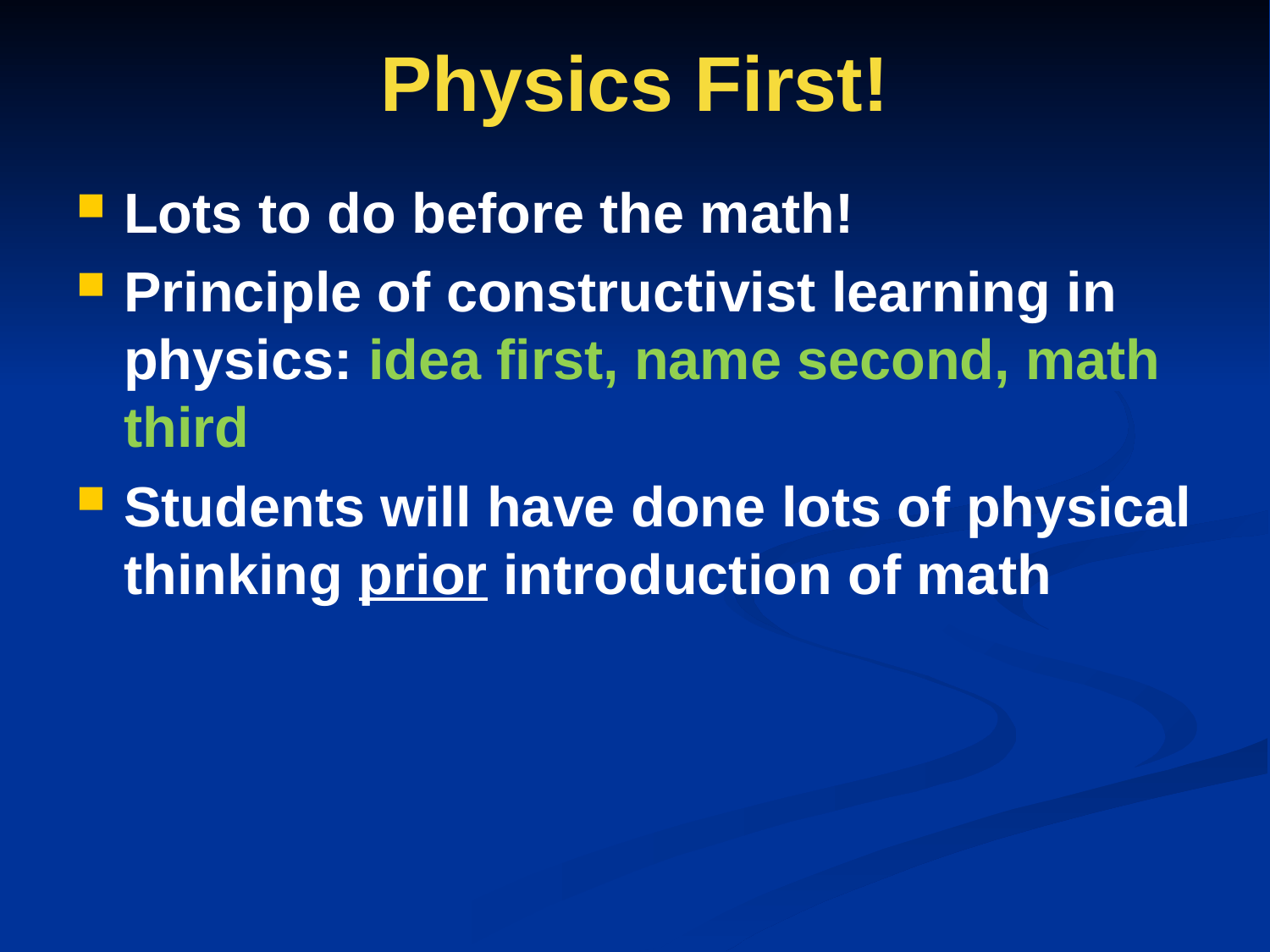

# Physics First!
Lots to do before the math!
Principle of constructivist learning in physics: idea first, name second, math third
Students will have done lots of physical thinking prior introduction of math